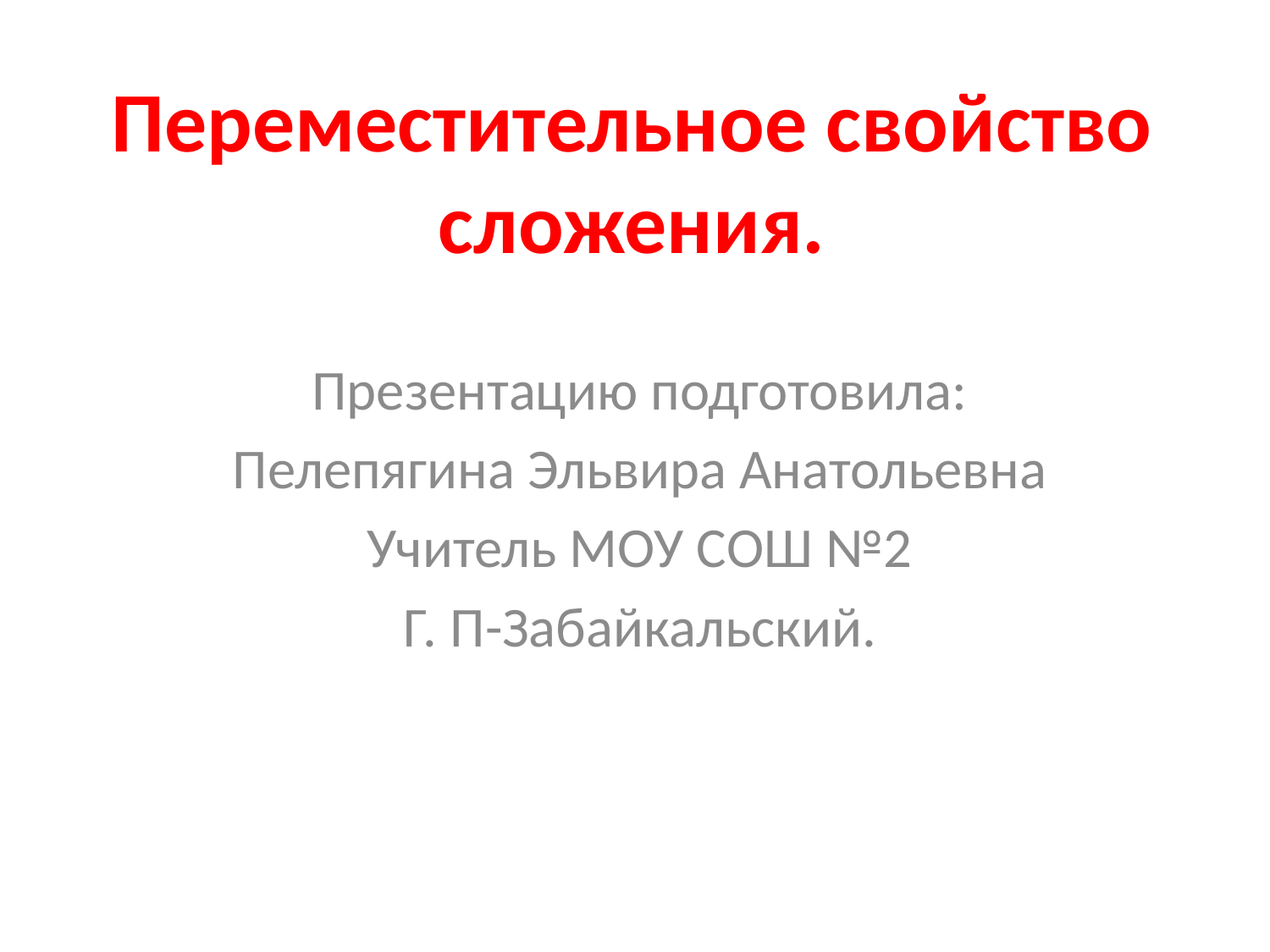

# Переместительное свойство сложения.
Презентацию подготовила:
Пелепягина Эльвира Анатольевна
Учитель МОУ СОШ №2
Г. П-Забайкальский.